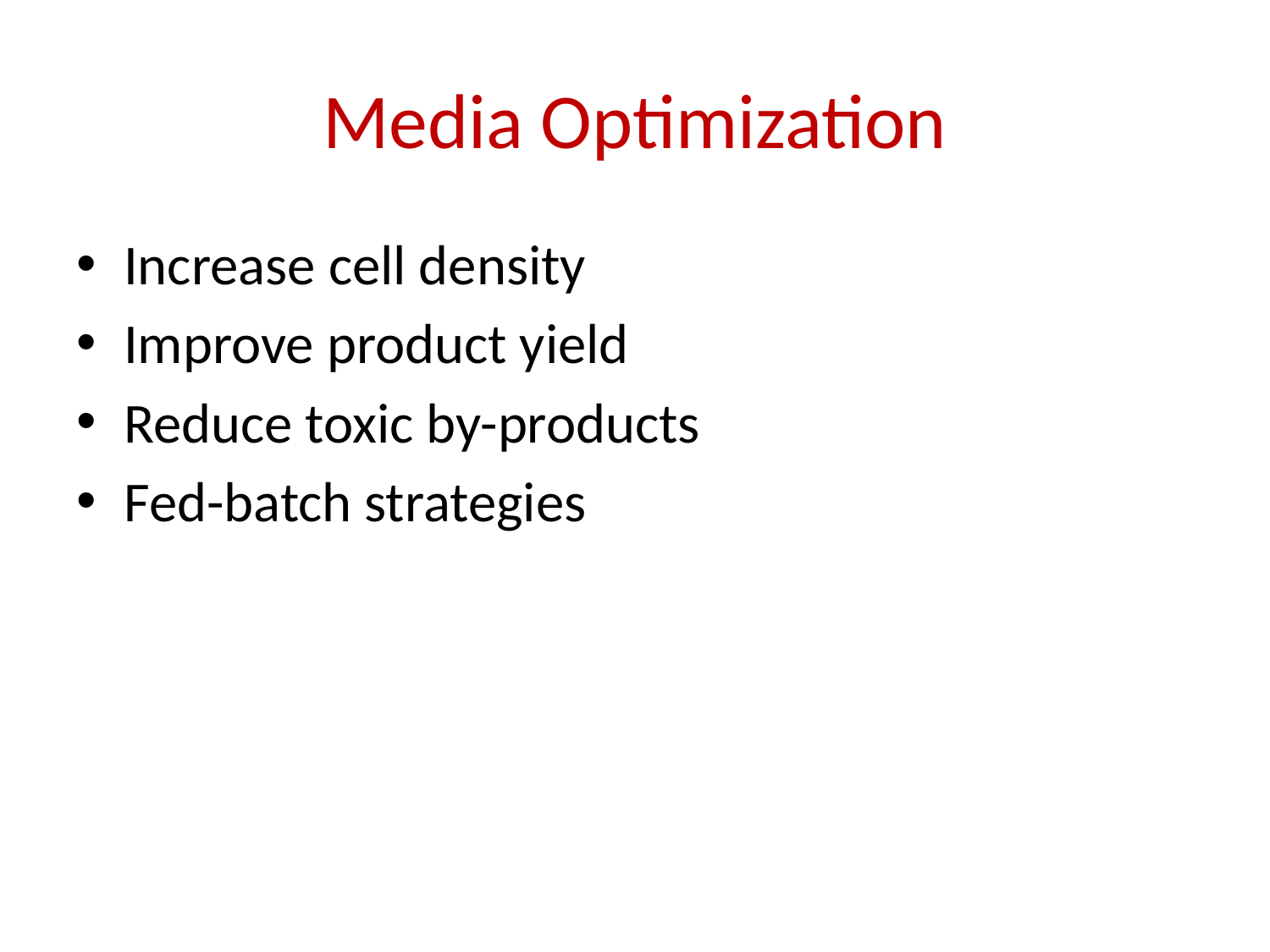

# Media Optimization
Increase cell density
Improve product yield
Reduce toxic by-products
Fed-batch strategies